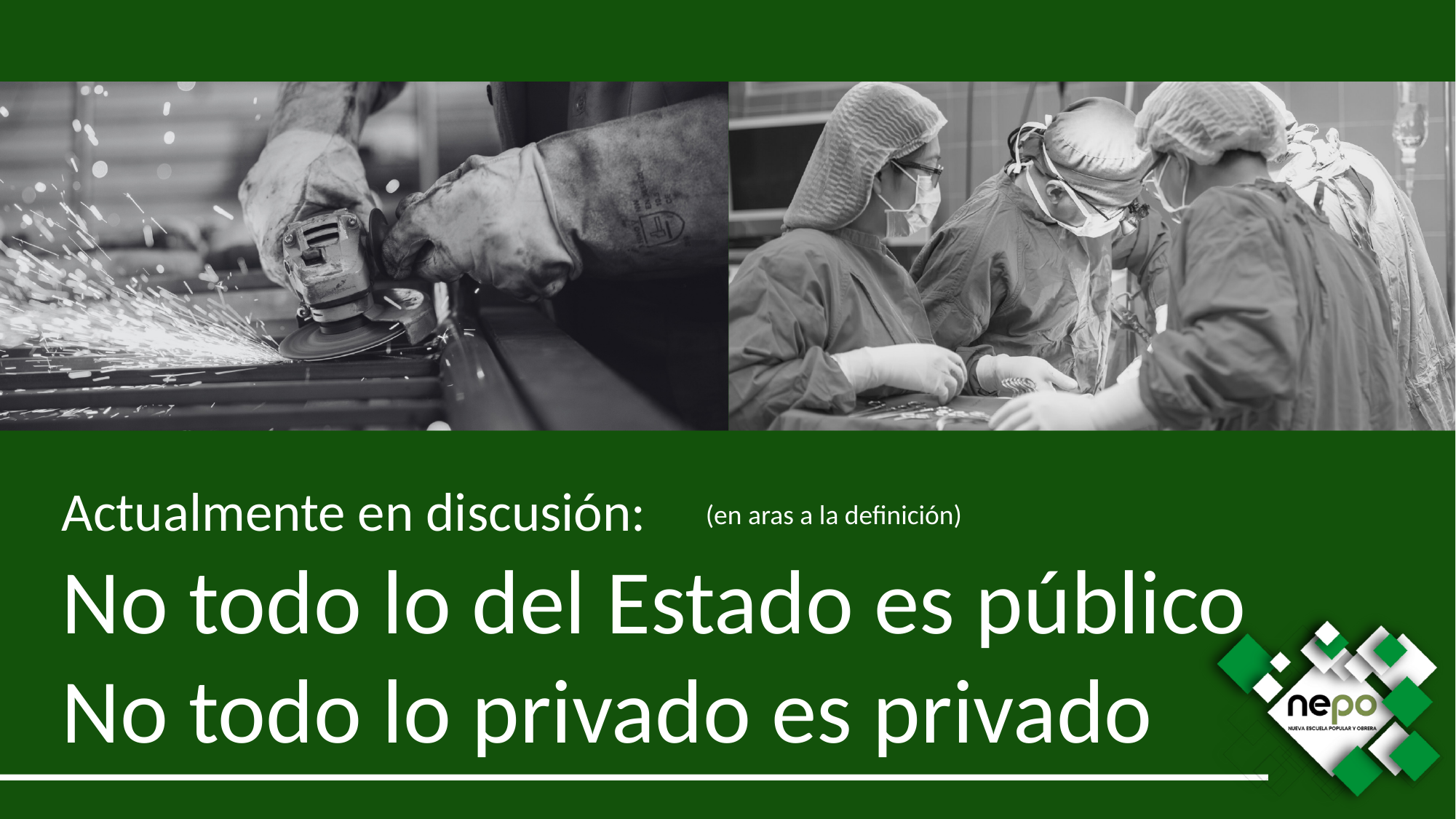

Actualmente en discusión:
No todo lo del Estado es público
No todo lo privado es privado
(en aras a la definición)